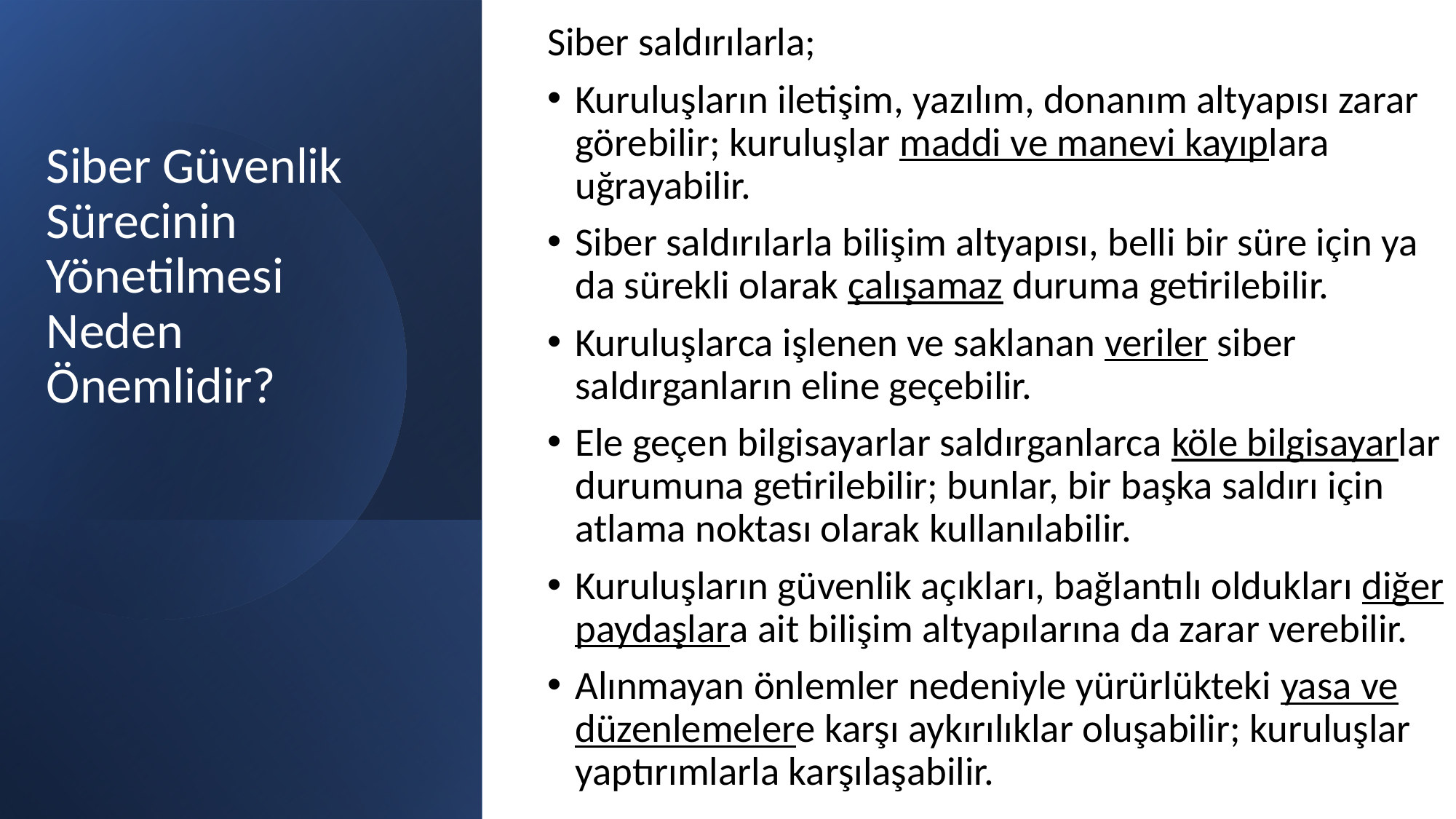

Siber saldırılarla;
Kuruluşların iletişim, yazılım, donanım altyapısı zarar görebilir; kuruluşlar maddi ve manevi kayıplara uğrayabilir.
Siber saldırılarla bilişim altyapısı, belli bir süre için ya da sürekli olarak çalışamaz duruma getirilebilir.
Kuruluşlarca işlenen ve saklanan veriler siber saldırganların eline geçebilir.
Ele geçen bilgisayarlar saldırganlarca köle bilgisayarlar durumuna getirilebilir; bunlar, bir başka saldırı için atlama noktası olarak kullanılabilir.
Kuruluşların güvenlik açıkları, bağlantılı oldukları diğer paydaşlara ait bilişim altyapılarına da zarar verebilir.
Alınmayan önlemler nedeniyle yürürlükteki yasa ve düzenlemelere karşı aykırılıklar oluşabilir; kuruluşlar yaptırımlarla karşılaşabilir.

# Siber Güvenlik Sürecinin Yönetilmesi Neden Önemlidir?